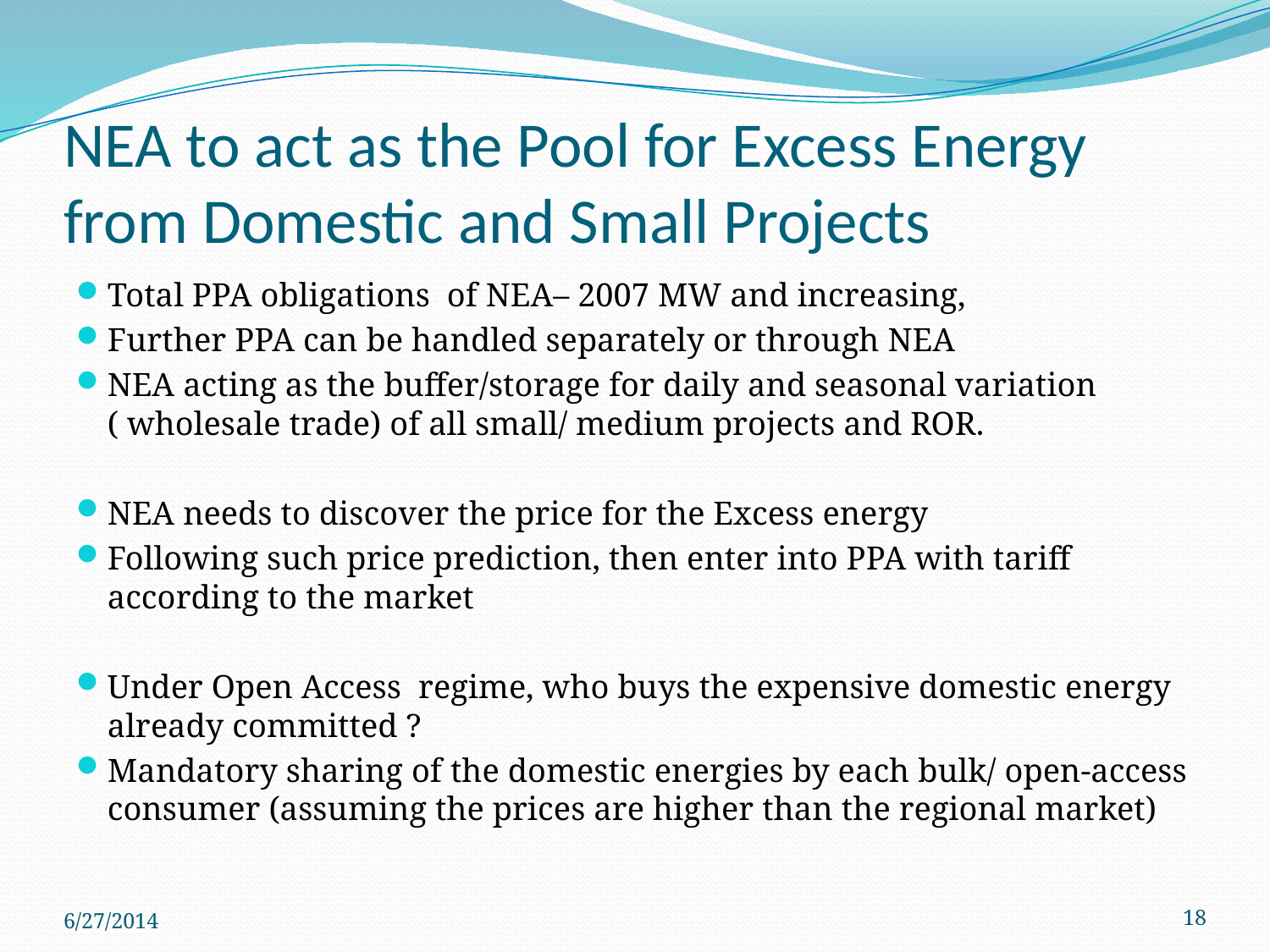

# NEA to act as the Pool for Excess Energy from Domestic and Small Projects
Total PPA obligations  of NEA– 2007 MW and increasing,
Further PPA can be handled separately or through NEA
NEA acting as the buffer/storage for daily and seasonal variation ( wholesale trade) of all small/ medium projects and ROR.

NEA needs to discover the price for the Excess energy
Following such price prediction, then enter into PPA with tariff according to the market

Under Open Access  regime, who buys the expensive domestic energy already committed ?
Mandatory sharing of the domestic energies by each bulk/ open-access consumer (assuming the prices are higher than the regional market)

6/27/2014
18